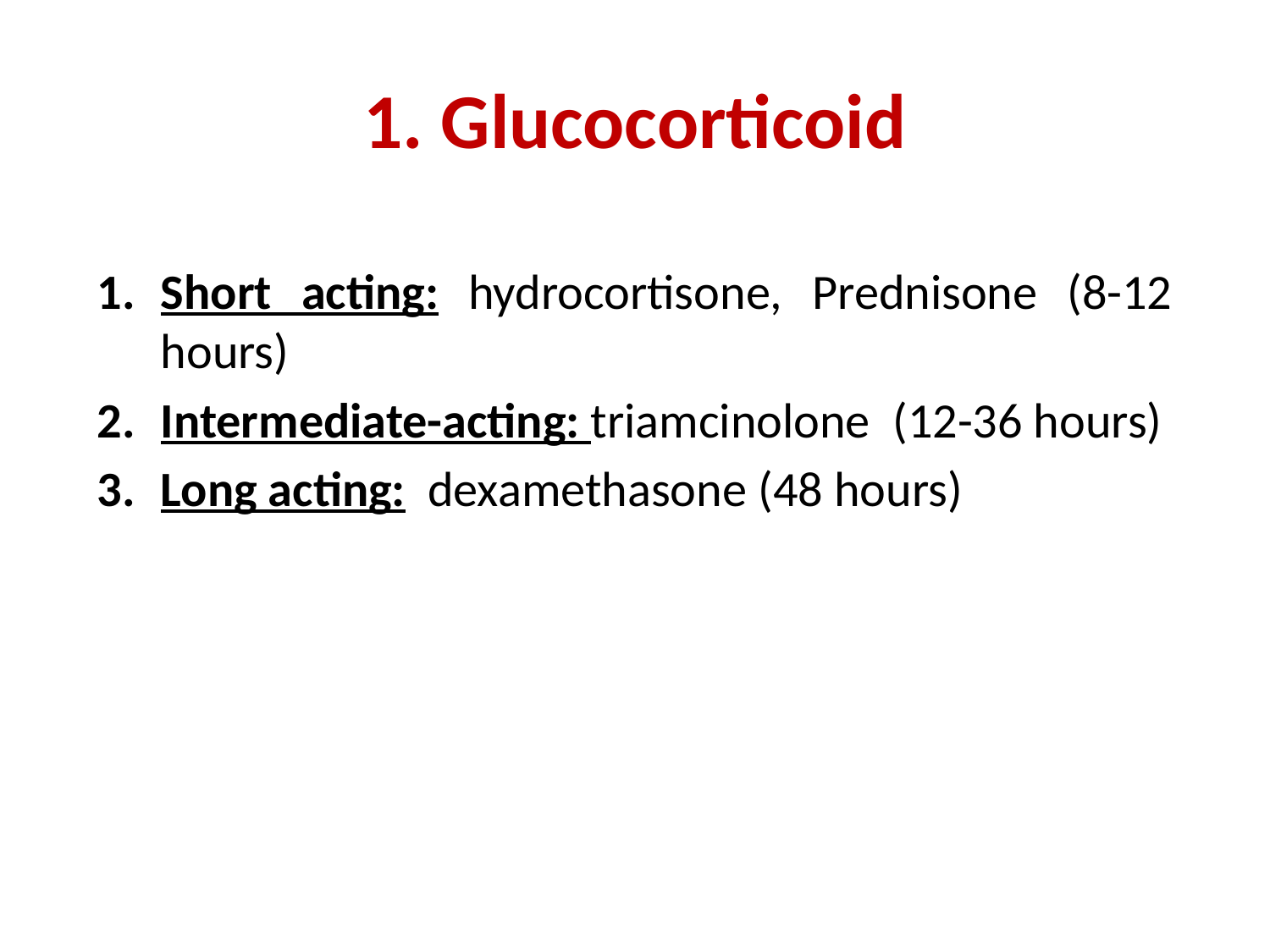

# 1. Glucocorticoid
Short acting: hydrocortisone, Prednisone (8-12 hours)
Intermediate-acting: triamcinolone  (12-36 hours)
Long acting:  dexamethasone (48 hours)